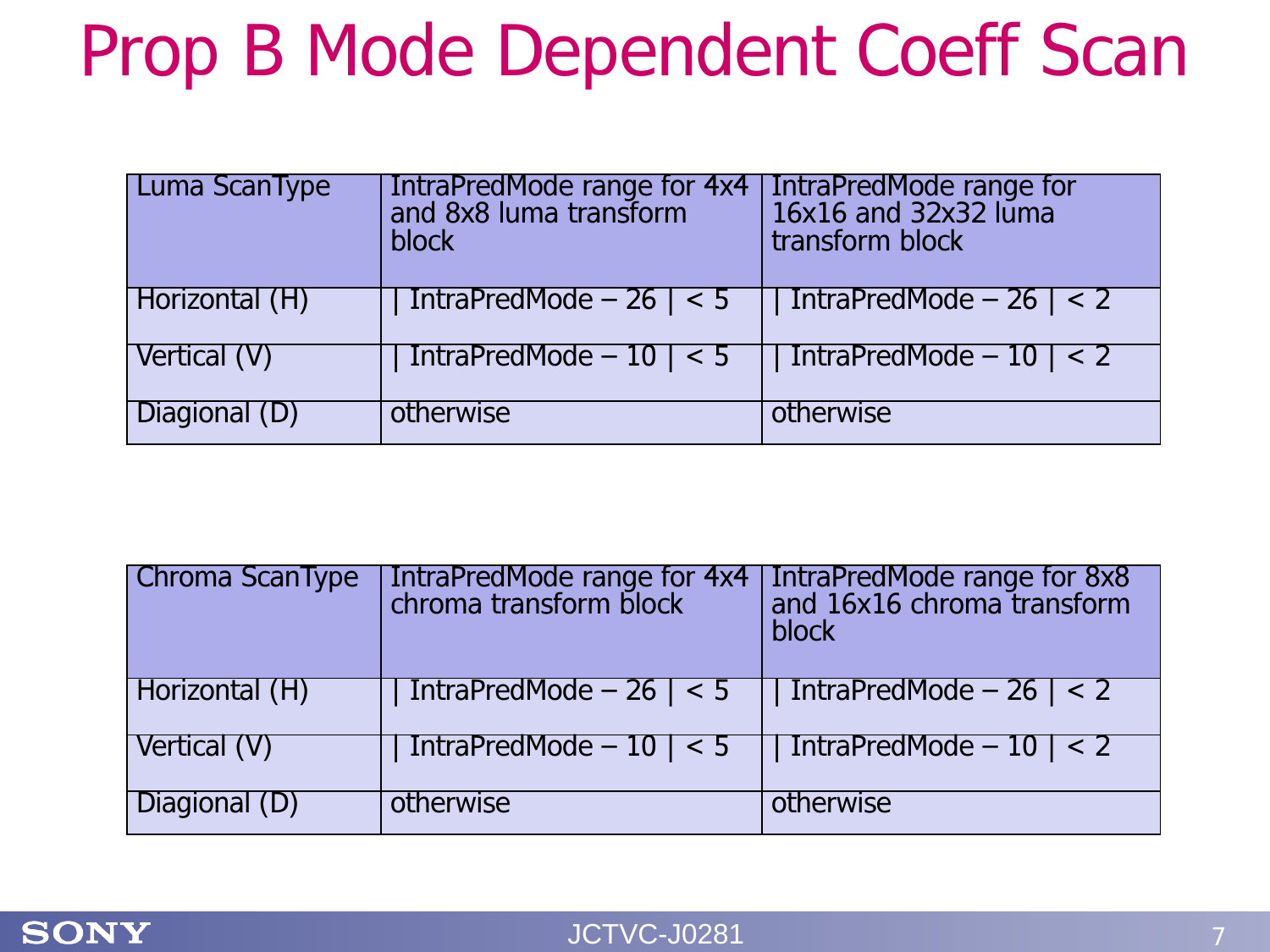

# Prop B Mode Dependent Coeff Scan
| Luma ScanType | IntraPredMode range for 4x4 and 8x8 luma transform block | IntraPredMode range for 16x16 and 32x32 luma transform block |
| --- | --- | --- |
| Horizontal (H) | | IntraPredMode – 26 | < 5 | | IntraPredMode – 26 | < 2 |
| Vertical (V) | | IntraPredMode – 10 | < 5 | | IntraPredMode – 10 | < 2 |
| Diagional (D) | otherwise | otherwise |
| Chroma ScanType | IntraPredMode range for 4x4 chroma transform block | IntraPredMode range for 8x8 and 16x16 chroma transform block |
| --- | --- | --- |
| Horizontal (H) | | IntraPredMode – 26 | < 5 | | IntraPredMode – 26 | < 2 |
| Vertical (V) | | IntraPredMode – 10 | < 5 | | IntraPredMode – 10 | < 2 |
| Diagional (D) | otherwise | otherwise |
JCTVC-J0281
7